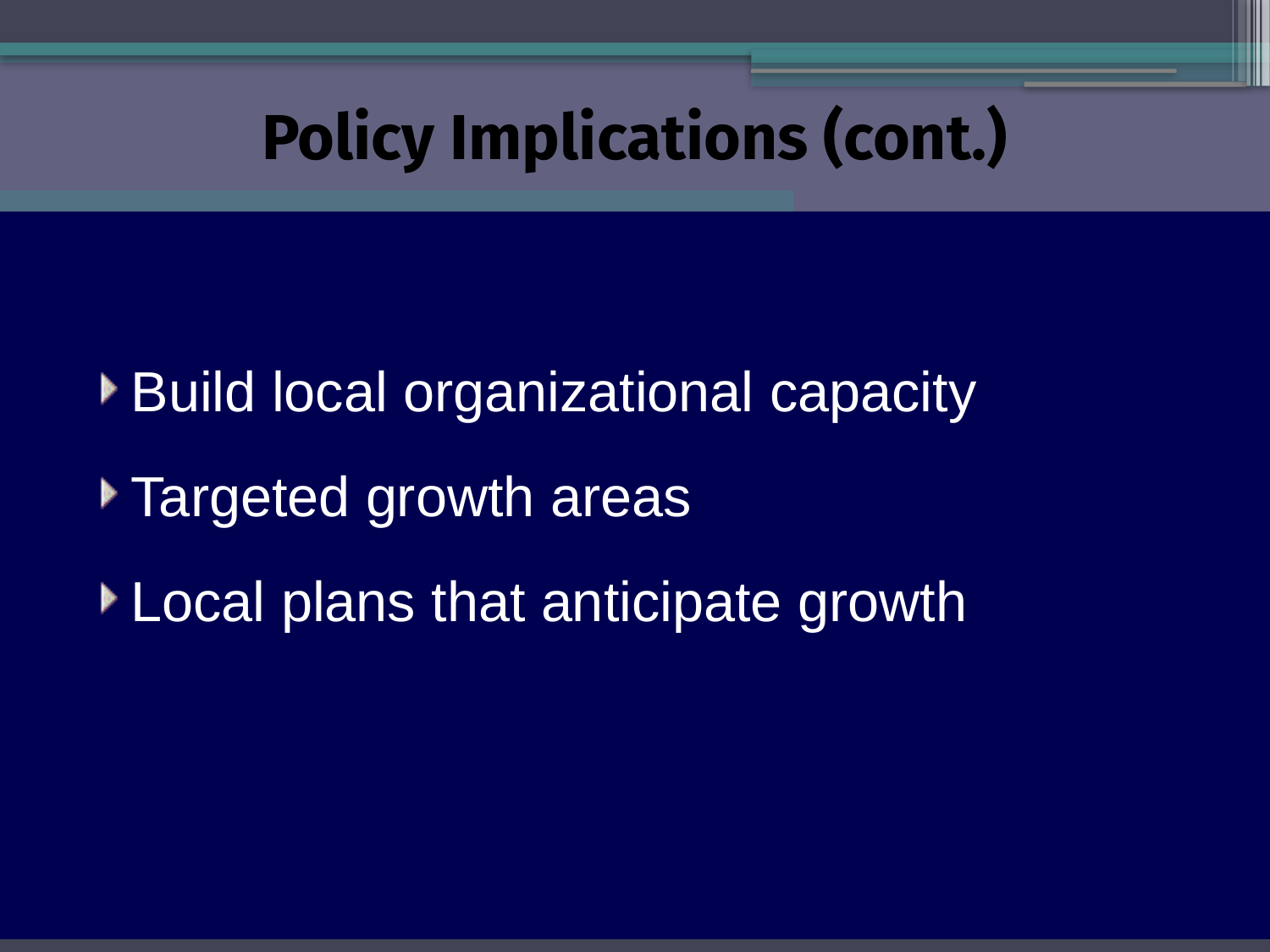

Policy Implications (cont.)
Build local organizational capacity
Targeted growth areas
Local plans that anticipate growth